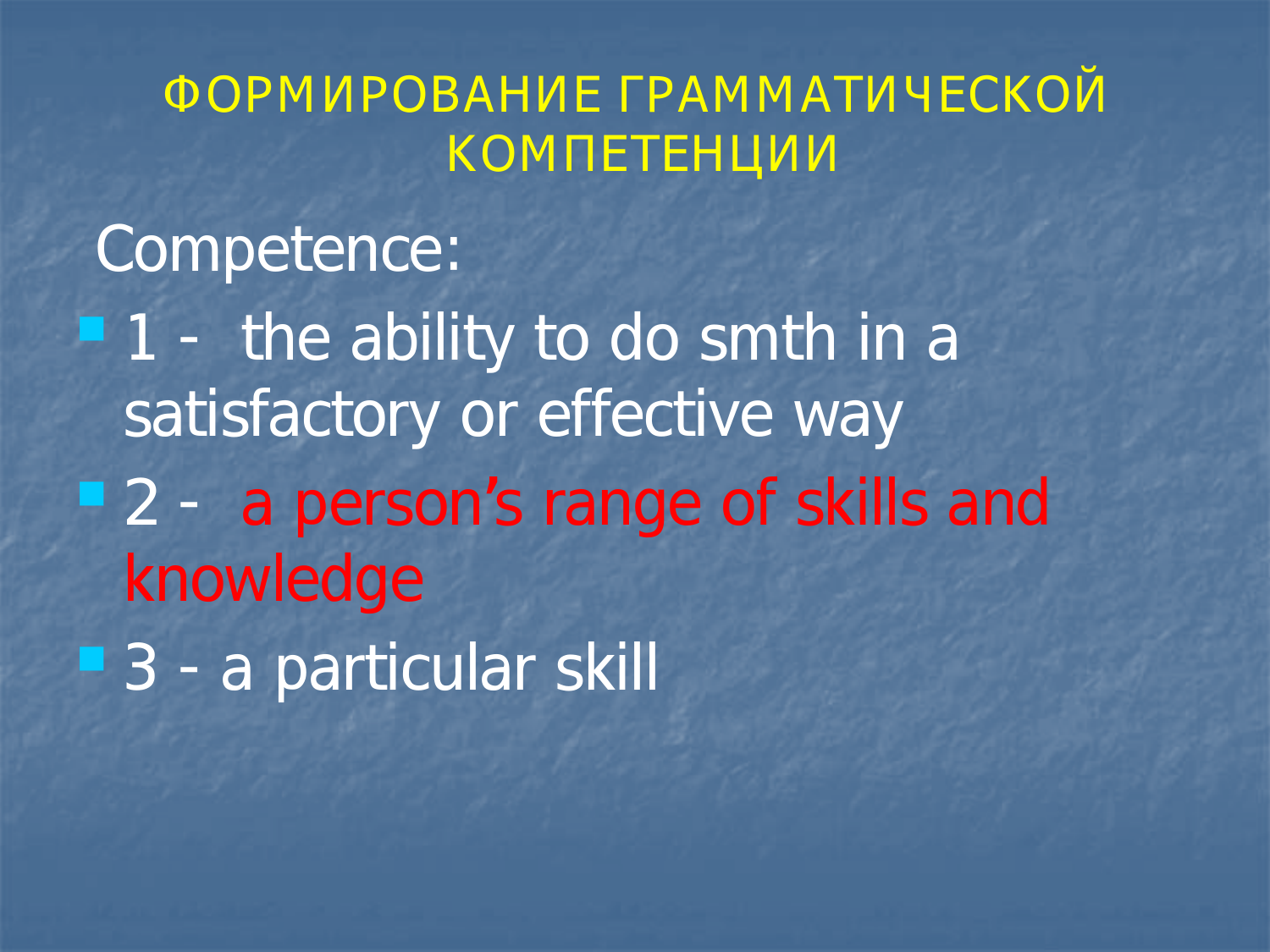

# ФОРМИРОВАНИЕ ГРАММАТИЧЕСКОЙ КОМПЕТЕНЦИИ
 Competence:
1 -  the ability to do smth in a satisfactory or effective way
2 -  a person’s range of skills and knowledge
3 - a particular skill